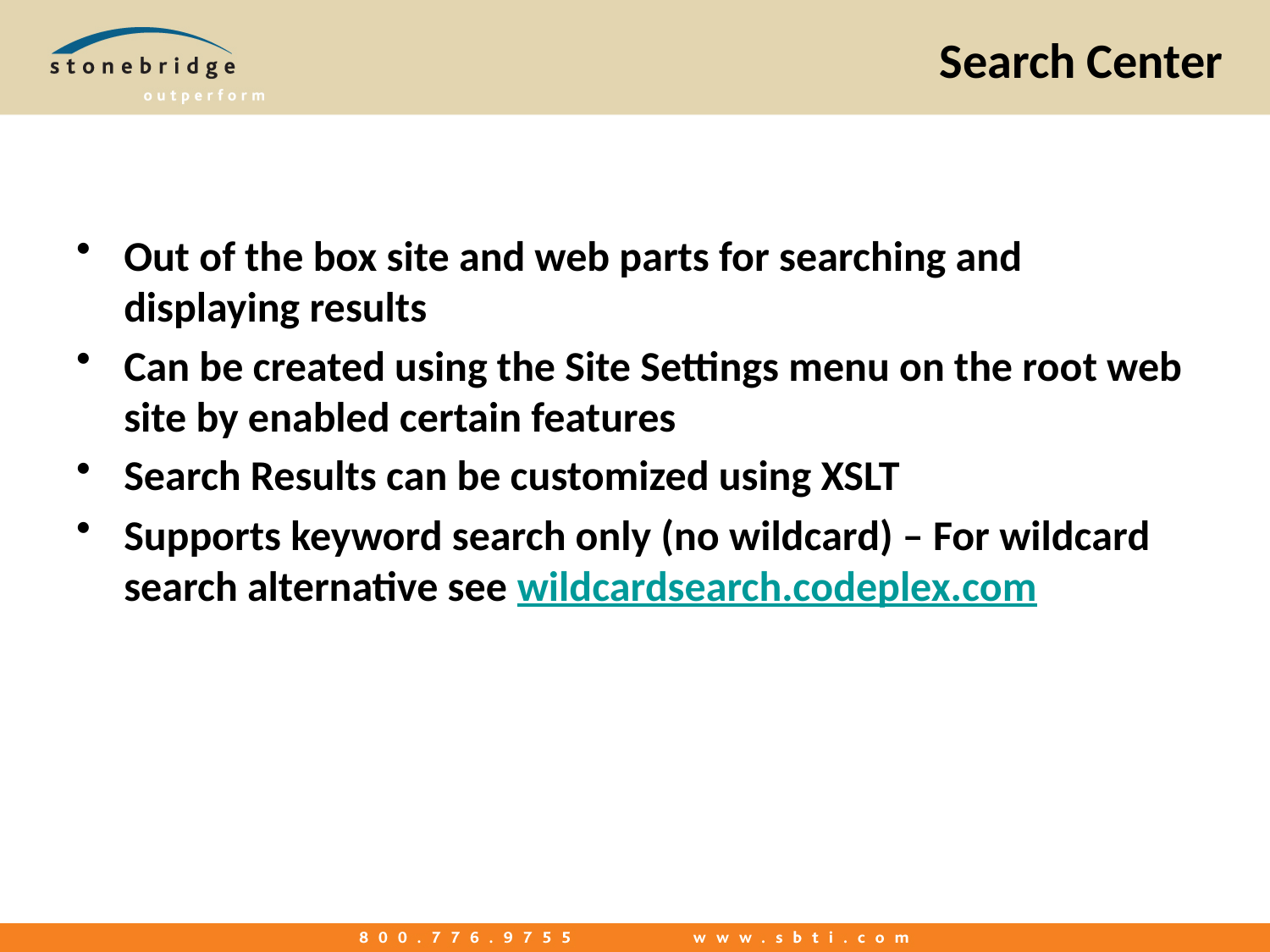

# Search Center
Out of the box site and web parts for searching and displaying results
Can be created using the Site Settings menu on the root web site by enabled certain features
Search Results can be customized using XSLT
Supports keyword search only (no wildcard) – For wildcard search alternative see wildcardsearch.codeplex.com